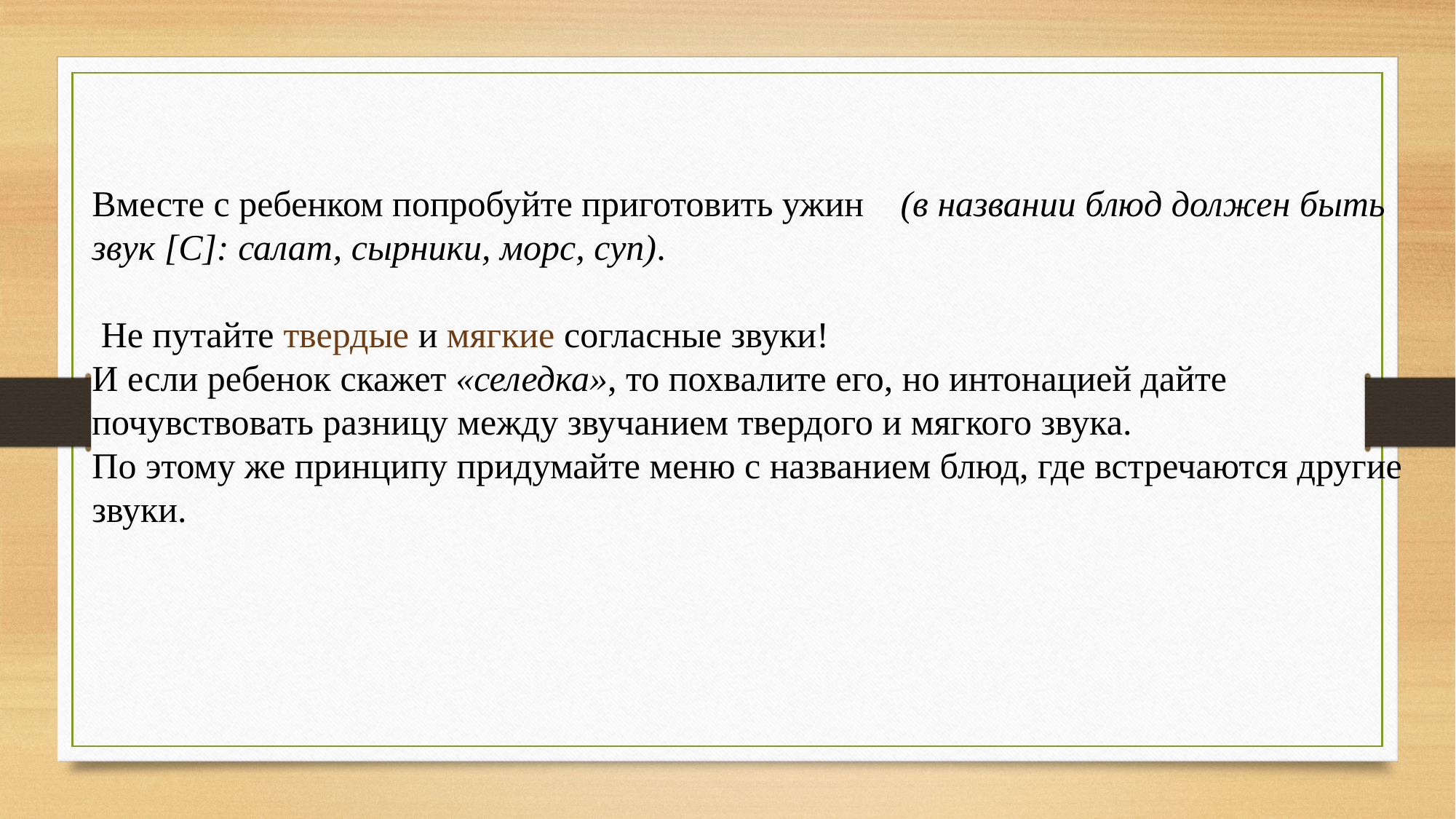

Вместе с ребенком попробуйте приготовить ужин    (в названии блюд должен быть звук [С]: салат, сырники, морс, суп).

 Не путайте твердые и мягкие согласные звуки!
И если ребенок скажет «селедка», то похвалите его, но интонацией дайте почувствовать разницу между звучанием твердого и мягкого звука.
По этому же принципу придумайте меню с названием блюд, где встречаются другие звуки.